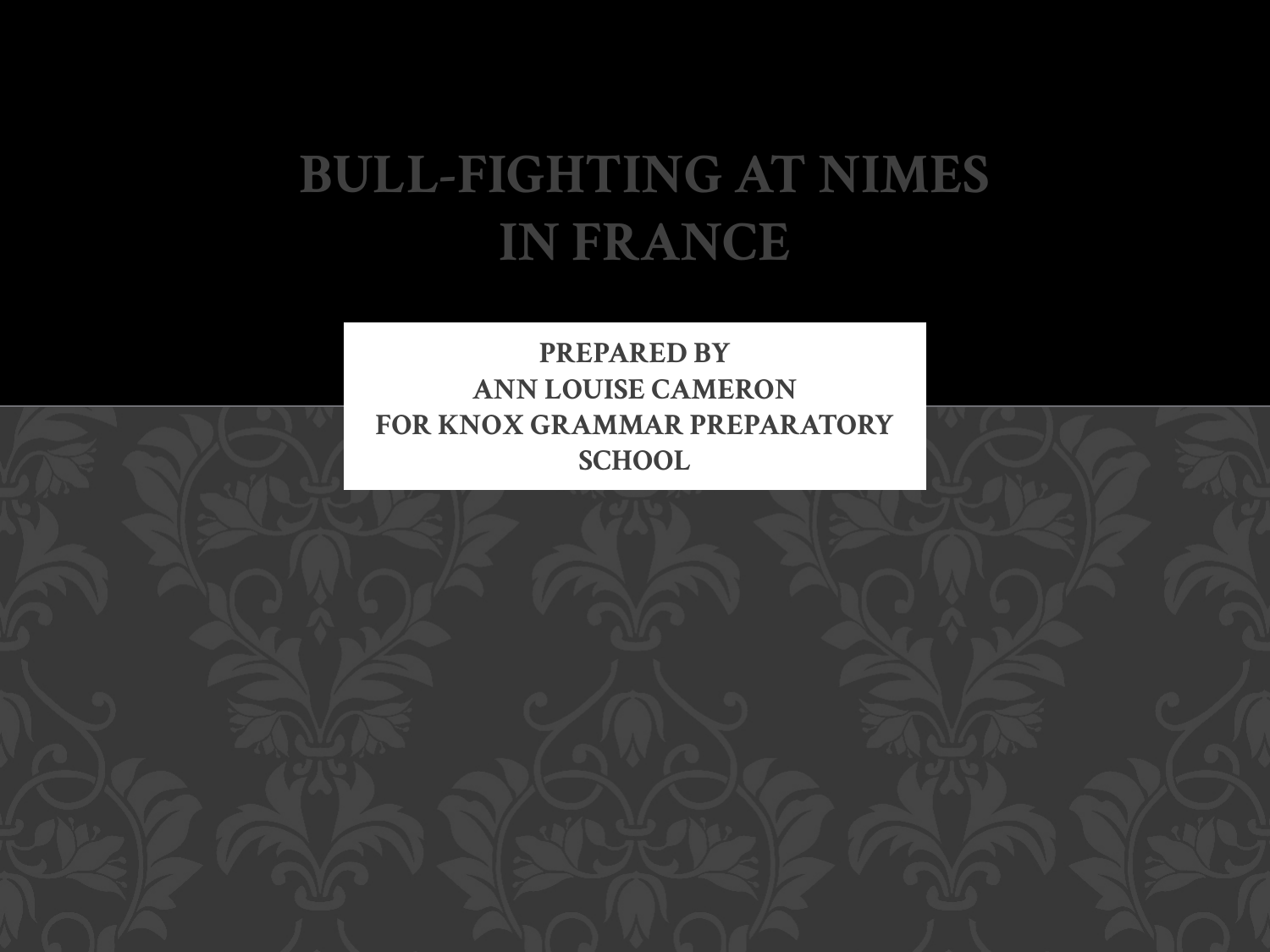

Bull-fighting At nimes in france
# PREPARED BY Ann Louise Cameron for KNOX Grammar preparatory school